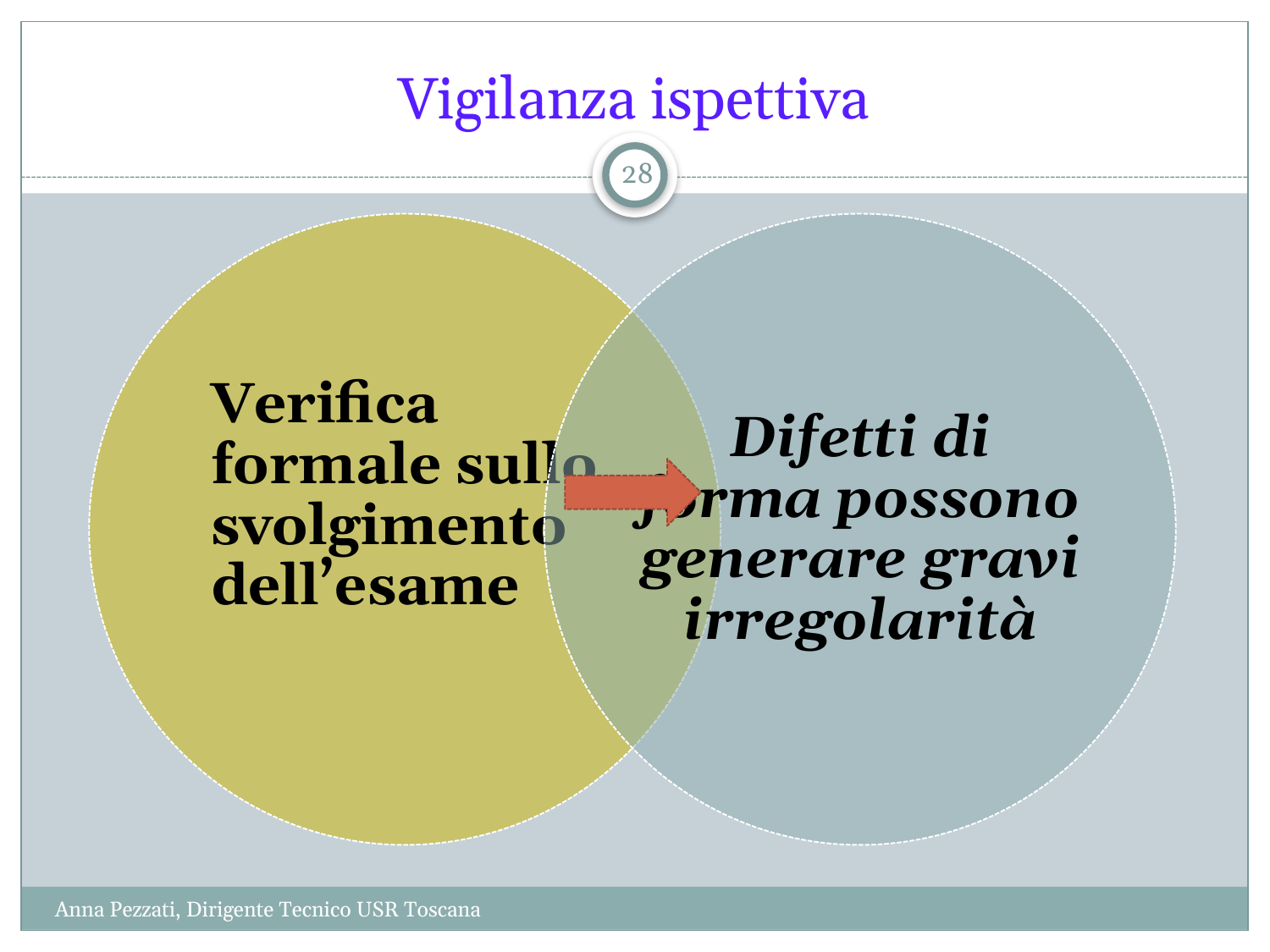

# Vigilanza ispettiva
28
Verifica formale sullo svolgimento dell’esame

Difetti di forma possono generare gravi  irregolarità

Anna Pezzati, Dirigente Tecnico USR Toscana